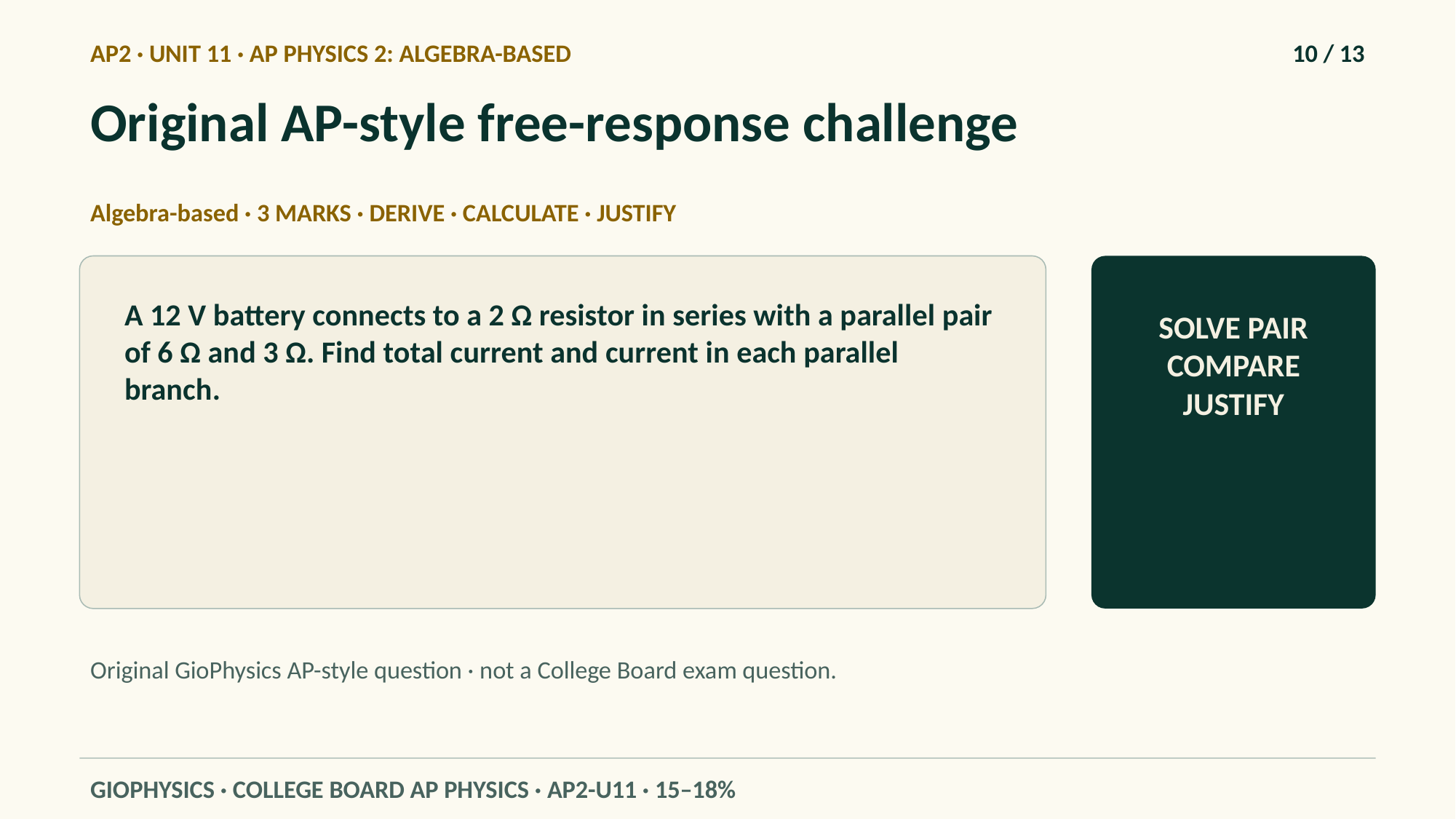

AP2 · UNIT 11 · AP PHYSICS 2: ALGEBRA-BASED
10 / 13
Original AP-style free-response challenge
Algebra-based · 3 MARKS · DERIVE · CALCULATE · JUSTIFY

A 12 V battery connects to a 2 Ω resistor in series with a parallel pair of 6 Ω and 3 Ω. Find total current and current in each parallel branch.
SOLVE PAIR COMPARE JUSTIFY
Original GioPhysics AP-style question · not a College Board exam question.

GIOPHYSICS · COLLEGE BOARD AP PHYSICS · AP2-U11 · 15–18%